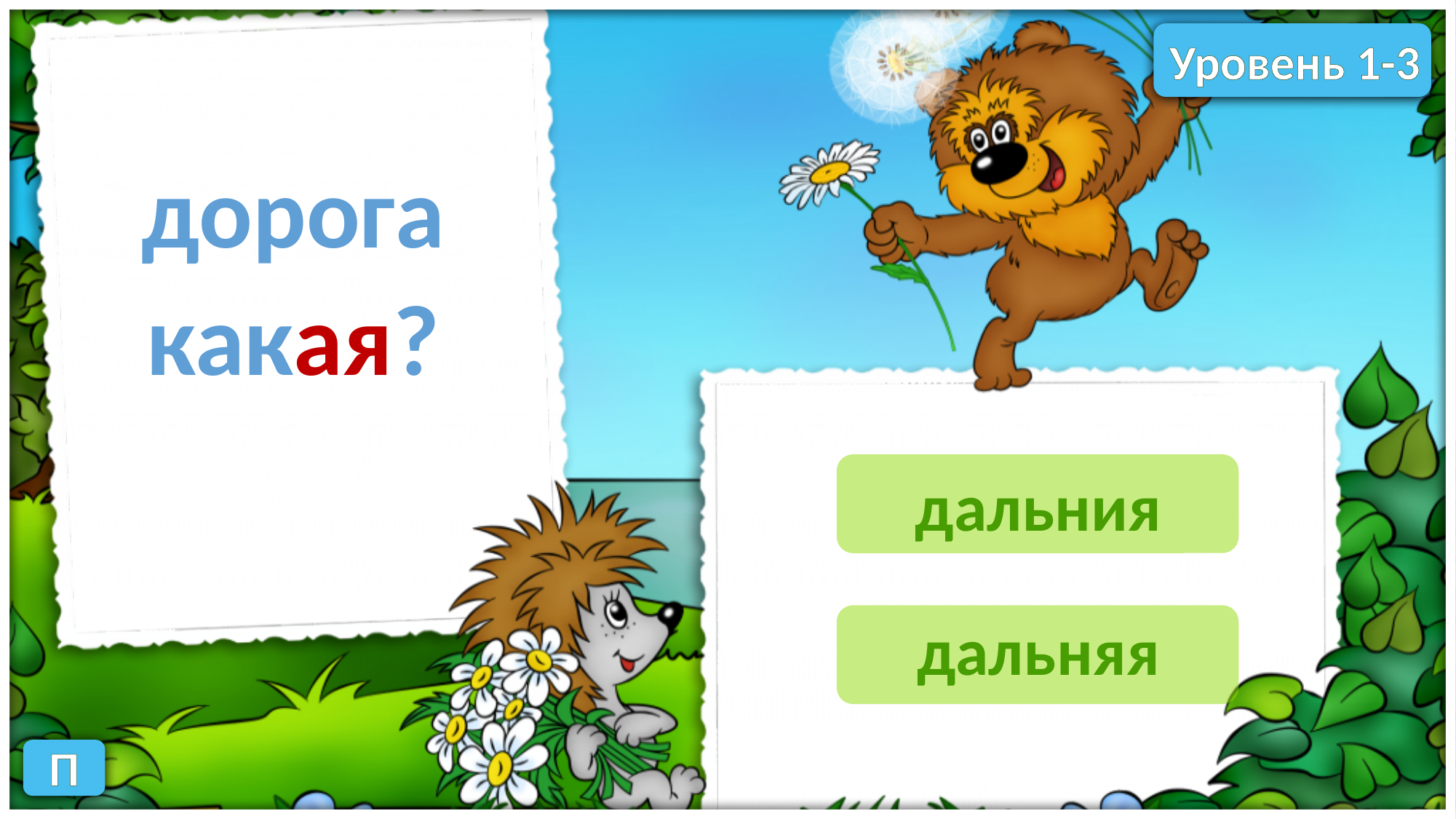

Уровень 1-3
дорога
какая?

дальния
дальняя

П